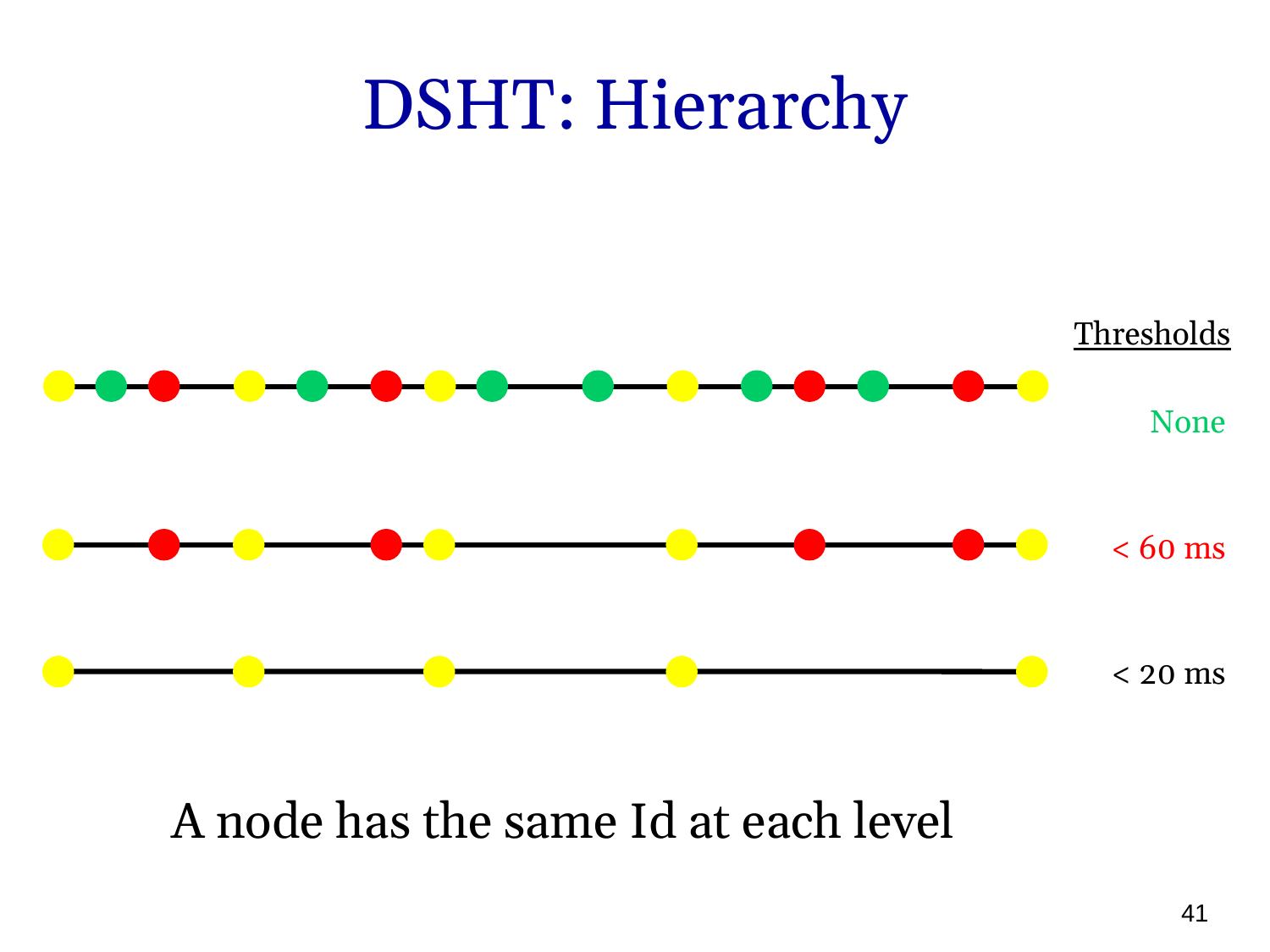

# DSHT: Hierarchy
Thresholds

None

< 60 ms

< 20 ms

A node has the same Id at each level
41